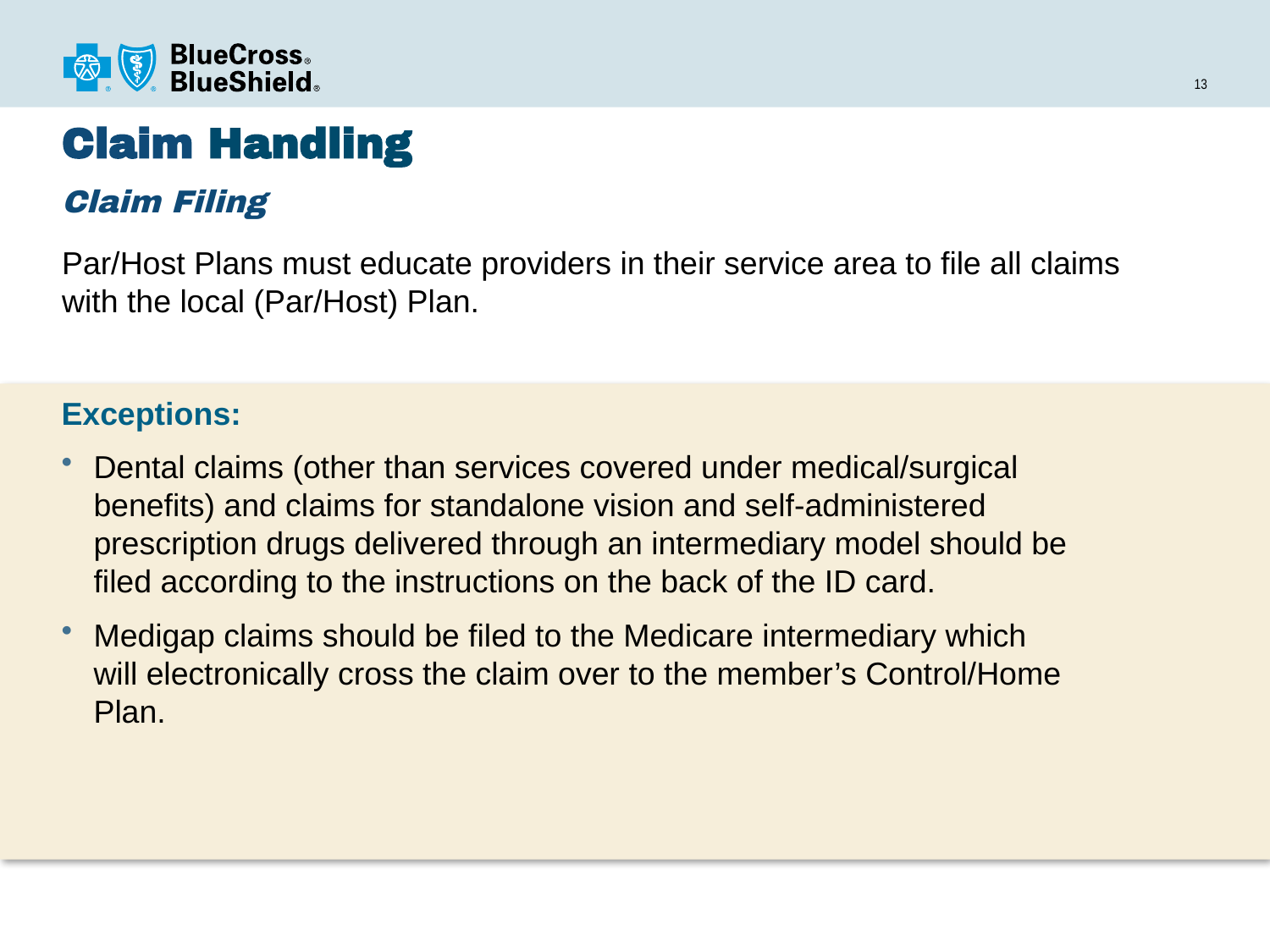

# Claim Handling Claim Filing
Par/Host Plans must educate providers in their service area to file all claims with the local (Par/Host) Plan.

Exceptions:
Dental claims (other than services covered under medical/surgical benefits) and claims for standalone vision and self-administered prescription drugs delivered through an intermediary model should be filed according to the instructions on the back of the ID card.
Medigap claims should be filed to the Medicare intermediary which will electronically cross the claim over to the member’s Control/Home Plan.